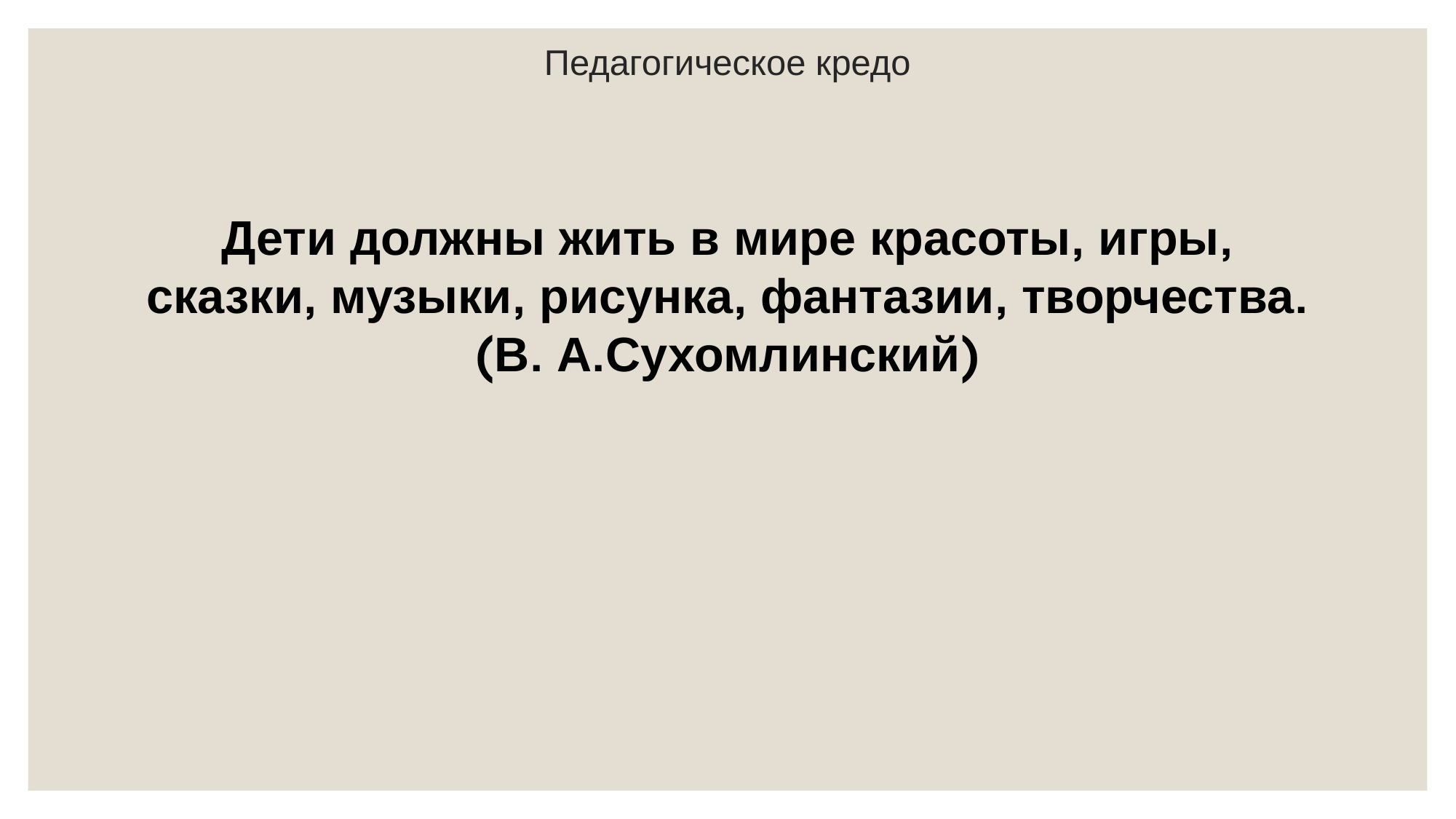

# Педагогическое кредо
Дети должны жить в мире красоты, игры, сказки, музыки, рисунка, фантазии, творчества. (В. А.Сухомлинский)